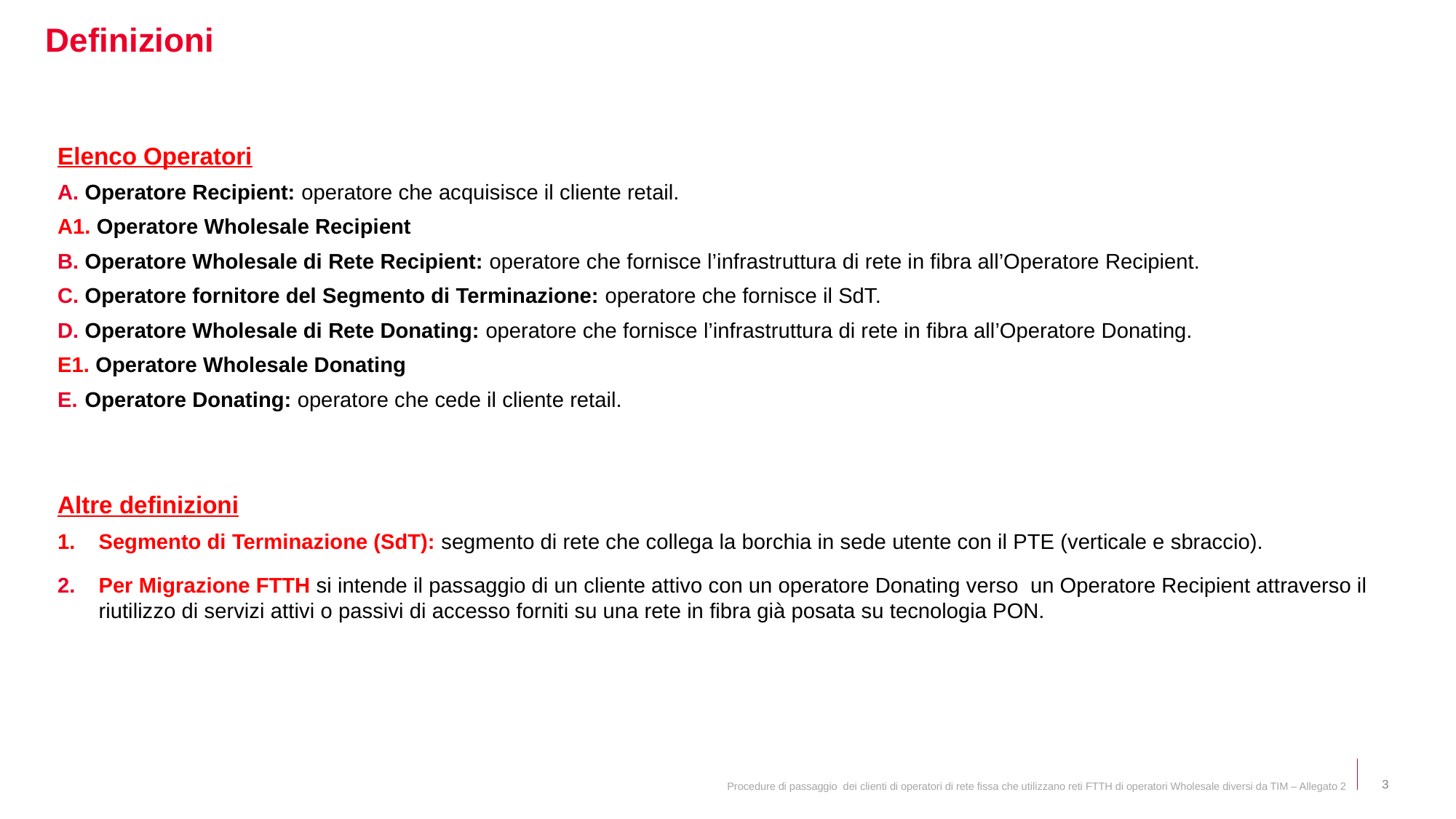

Definizioni
Elenco Operatori
Operatore Recipient: operatore che acquisisce il cliente retail.
A1. Operatore Wholesale Recipient
Operatore Wholesale di Rete Recipient: operatore che fornisce l’infrastruttura di rete in fibra all’Operatore Recipient.
Operatore fornitore del Segmento di Terminazione: operatore che fornisce il SdT.
Operatore Wholesale di Rete Donating: operatore che fornisce l’infrastruttura di rete in fibra all’Operatore Donating.
E1. Operatore Wholesale Donating
Operatore Donating: operatore che cede il cliente retail.

Altre definizioni
Segmento di Terminazione (SdT): segmento di rete che collega la borchia in sede utente con il PTE (verticale e sbraccio).
Per Migrazione FTTH si intende il passaggio di un cliente attivo con un operatore Donating verso  un Operatore Recipient attraverso il riutilizzo di servizi attivi o passivi di accesso forniti su una rete in fibra già posata su tecnologia PON.